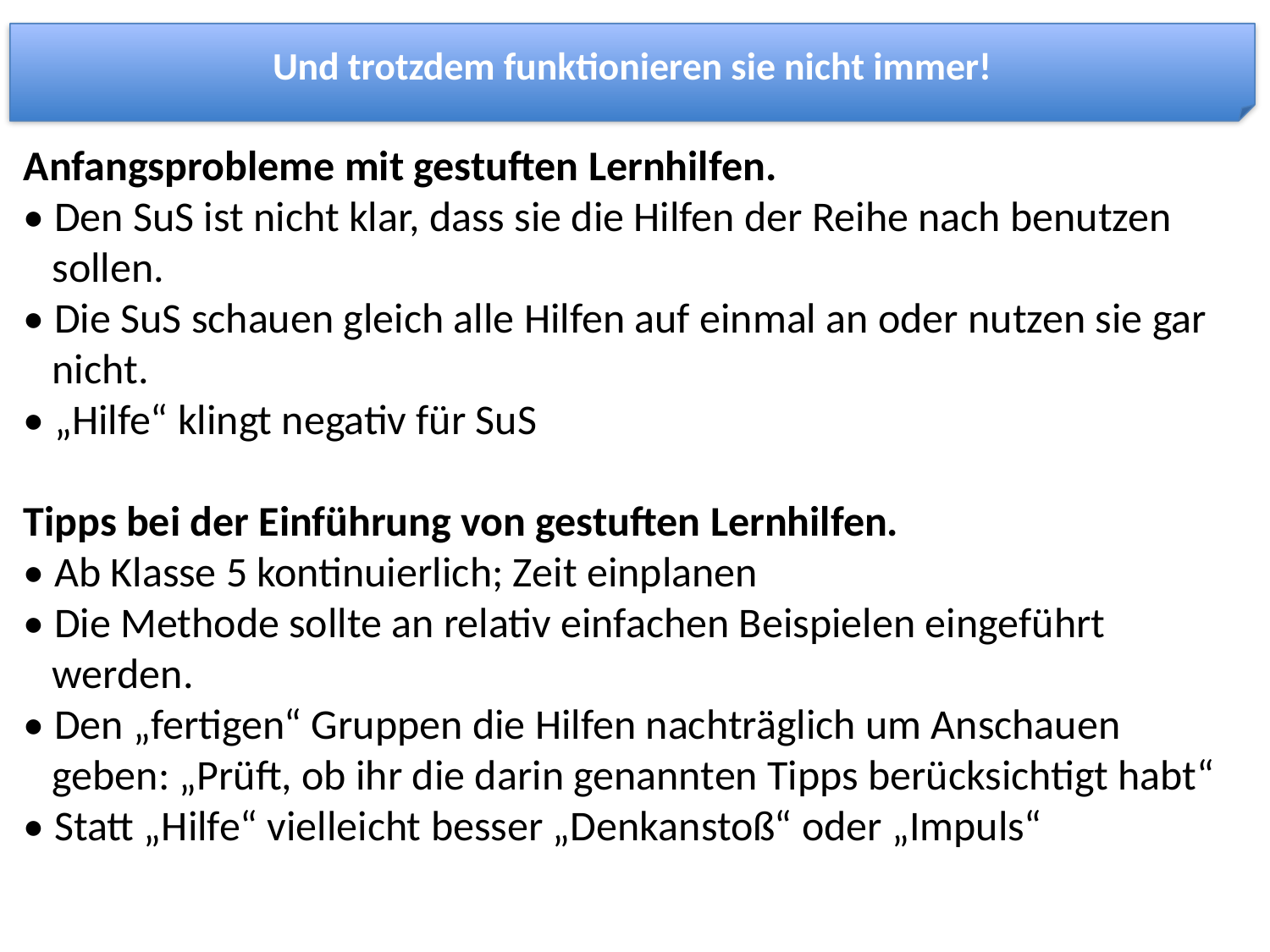

Und trotzdem funktionieren sie nicht immer!
Anfangsprobleme mit gestuften Lernhilfen.
• Den SuS ist nicht klar, dass sie die Hilfen der Reihe nach benutzen
   sollen.
• Die SuS schauen gleich alle Hilfen auf einmal an oder nutzen sie gar
   nicht.
• „Hilfe“ klingt negativ für SuS

Tipps bei der Einführung von gestuften Lernhilfen.
• Ab Klasse 5 kontinuierlich; Zeit einplanen
• Die Methode sollte an relativ einfachen Beispielen eingeführt
   werden.
• Den „fertigen“ Gruppen die Hilfen nachträglich um Anschauen
   geben: „Prüft, ob ihr die darin genannten Tipps berücksichtigt habt“
• Statt „Hilfe“ vielleicht besser „Denkanstoß“ oder „Impuls“